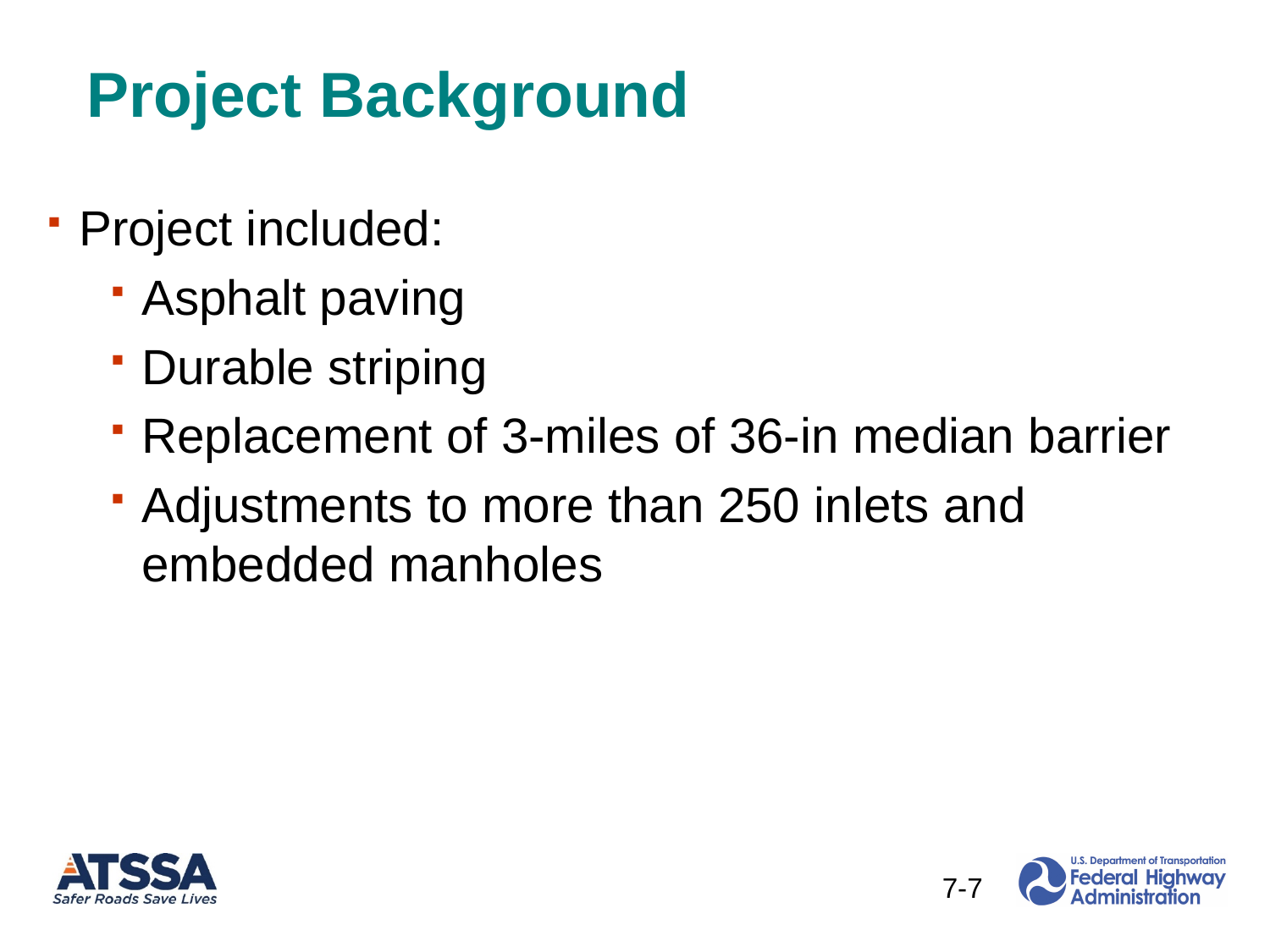

# Project Background
Project included:
Asphalt paving
Durable striping
Replacement of 3-miles of 36-in median barrier
Adjustments to more than 250 inlets and embedded manholes